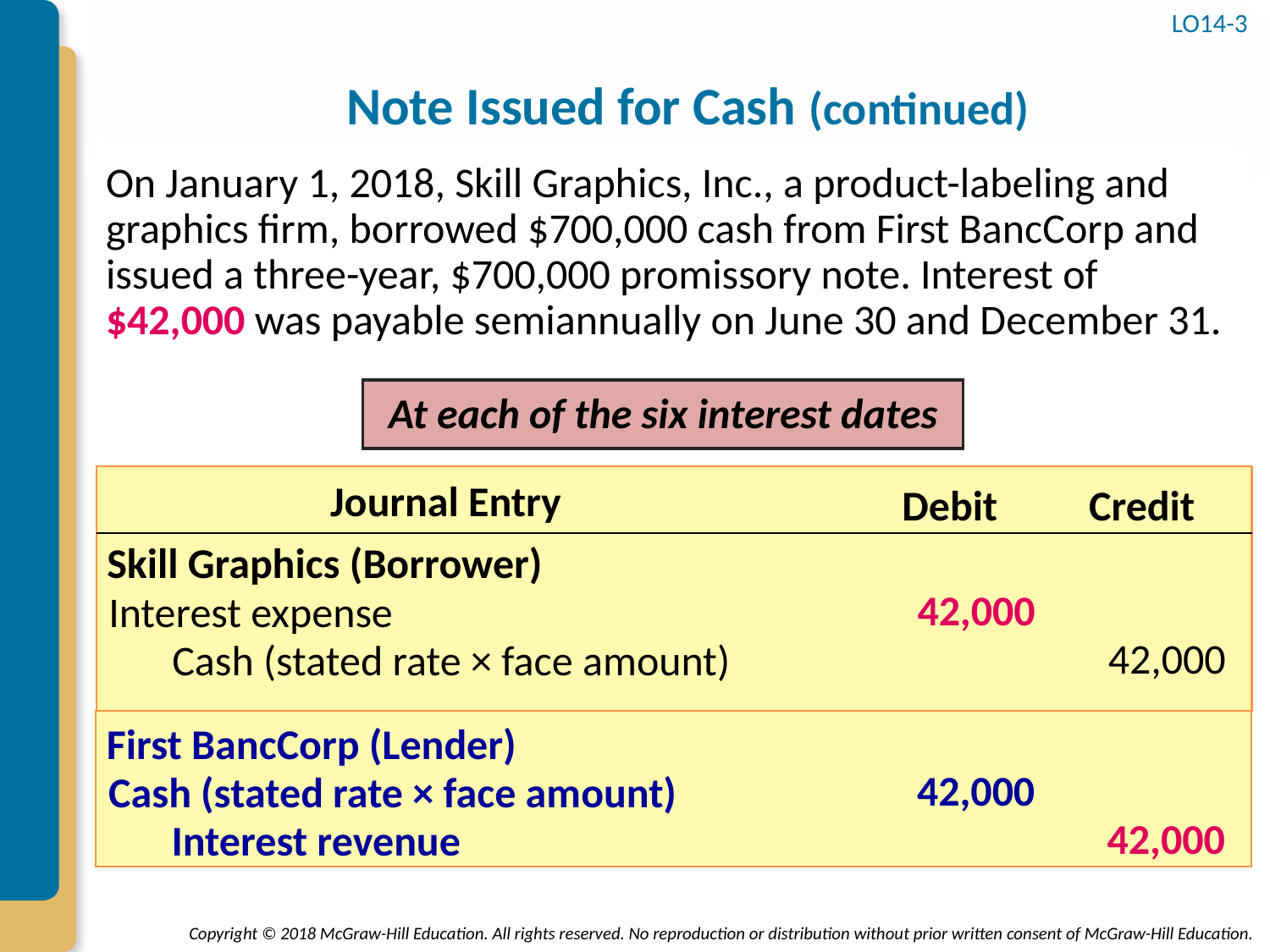

# Note Issued for Cash (continued)
LO14-3
On January 1, 2018, Skill Graphics, Inc., a product-labeling and graphics firm, borrowed $700,000 cash from First BancCorp and issued a three-year, $700,000 promissory note. Interest of $42,000 was payable semiannually on June 30 and December 31.
At each of the six interest dates

Journal Entry
Credit
Debit
Skill Graphics (Borrower)
42,000
Interest expense
42,000
Cash (stated rate × face amount)
First BancCorp (Lender)

42,000
Cash (stated rate × face amount)
42,000
Interest revenue